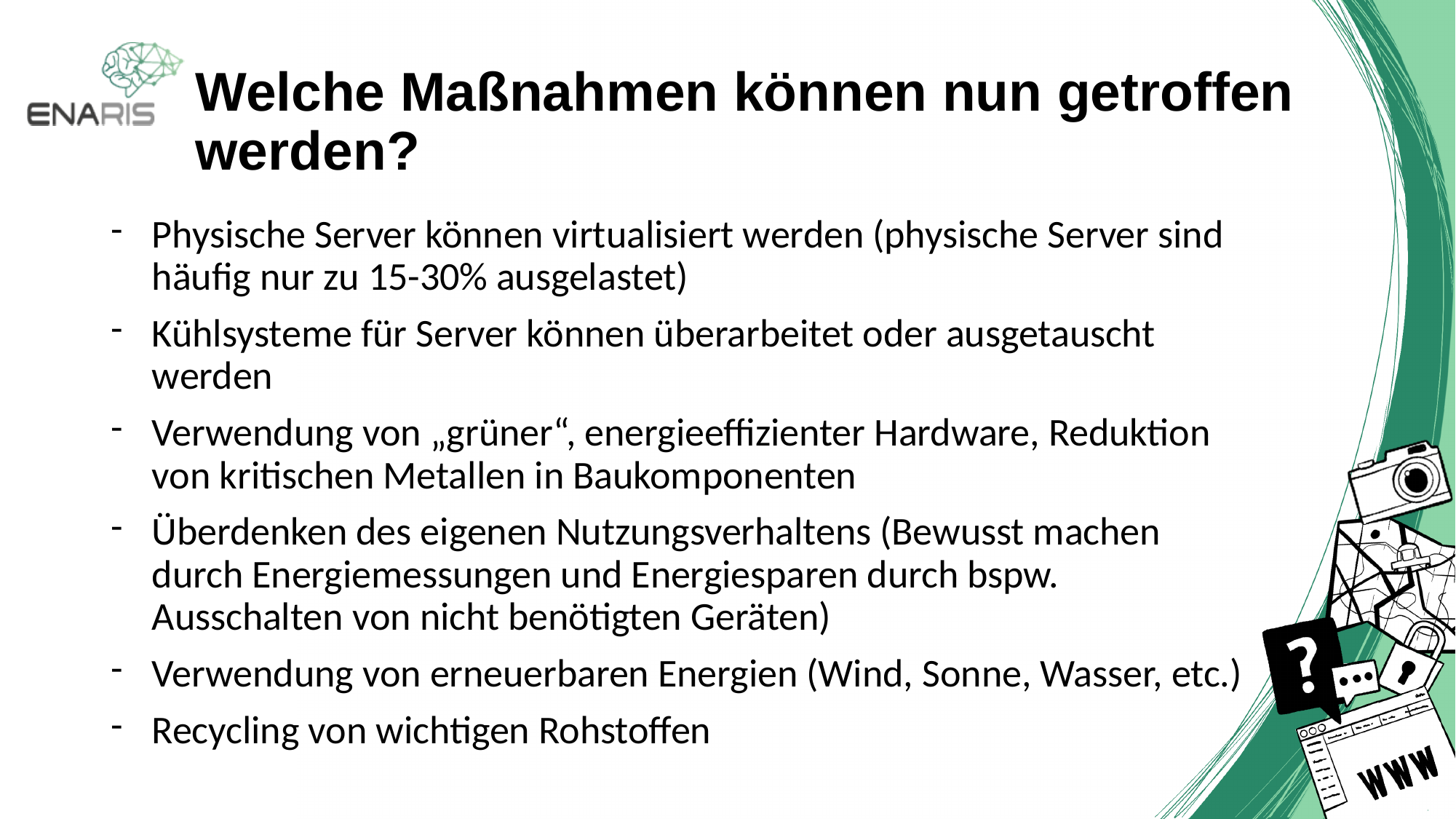

# Welche Maßnahmen können nun getroffen werden?
Physische Server können virtualisiert werden (physische Server sind häufig nur zu 15-30% ausgelastet)
Kühlsysteme für Server können überarbeitet oder ausgetauscht werden
Verwendung von „grüner“, energieeffizienter Hardware, Reduktion von kritischen Metallen in Baukomponenten
Überdenken des eigenen Nutzungsverhaltens (Bewusst machen durch Energiemessungen und Energiesparen durch bspw. Ausschalten von nicht benötigten Geräten)
Verwendung von erneuerbaren Energien (Wind, Sonne, Wasser, etc.)
Recycling von wichtigen Rohstoffen